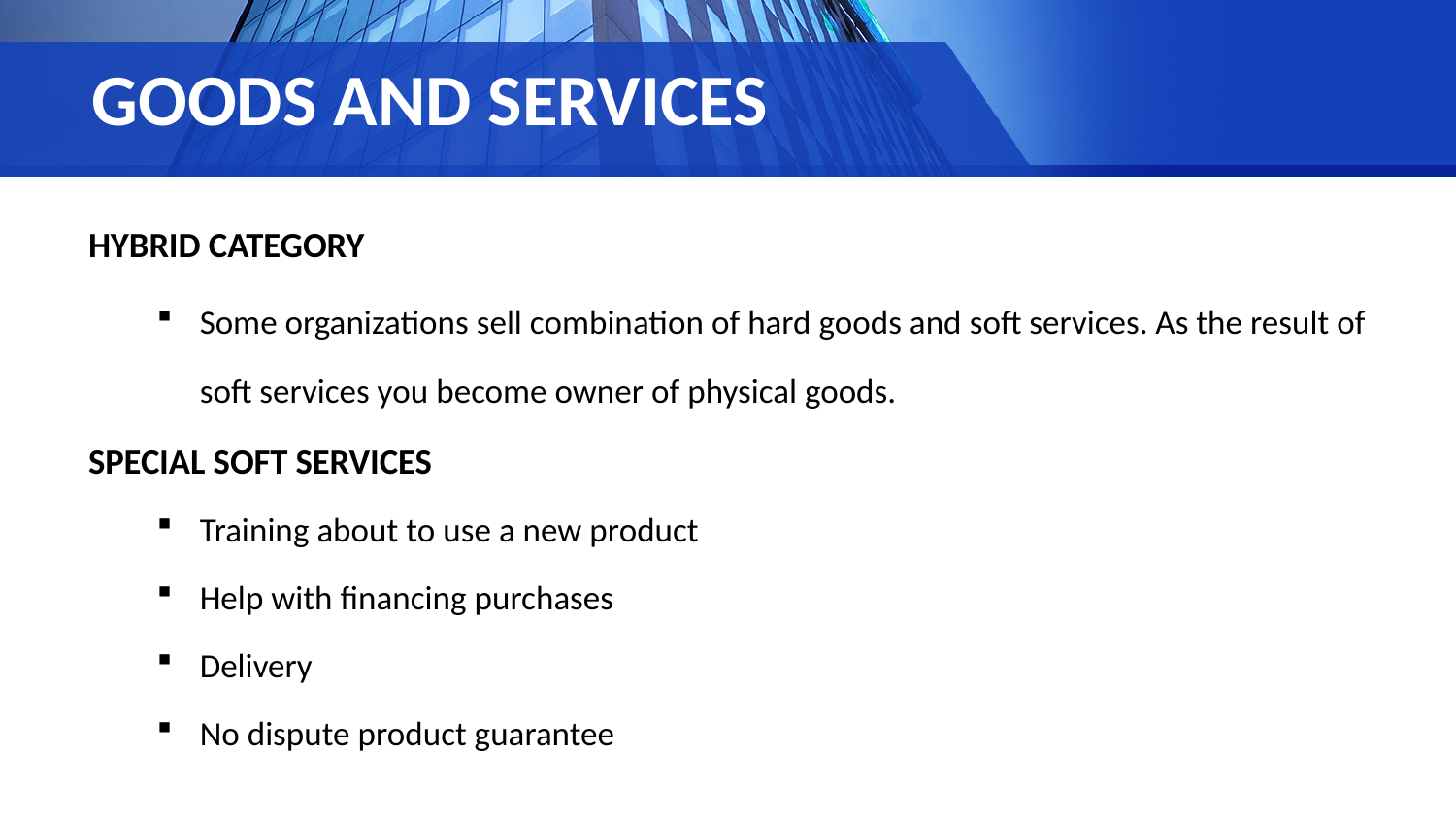

# GOODS AND SERVICES
HYBRID CATEGORY
Some organizations sell combination of hard goods and soft services. As the result of soft services you become owner of physical goods.
SPECIAL SOFT SERVICES
Training about to use a new product
Help with financing purchases
Delivery
No dispute product guarantee